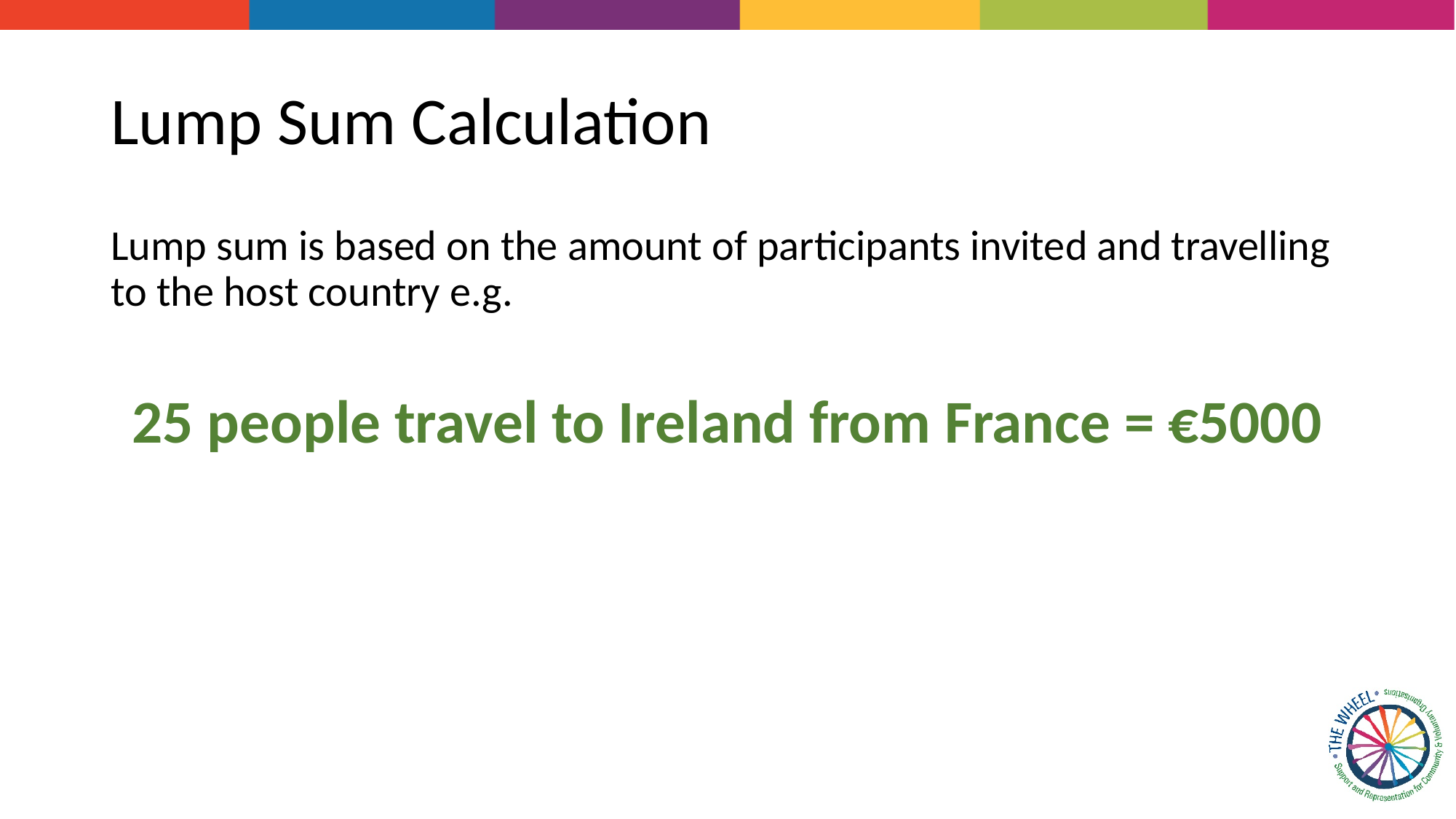

# Lump Sum Calculation
Lump sum is based on the amount of participants invited and travelling to the host country e.g.

25 people travel to Ireland from France = €5000